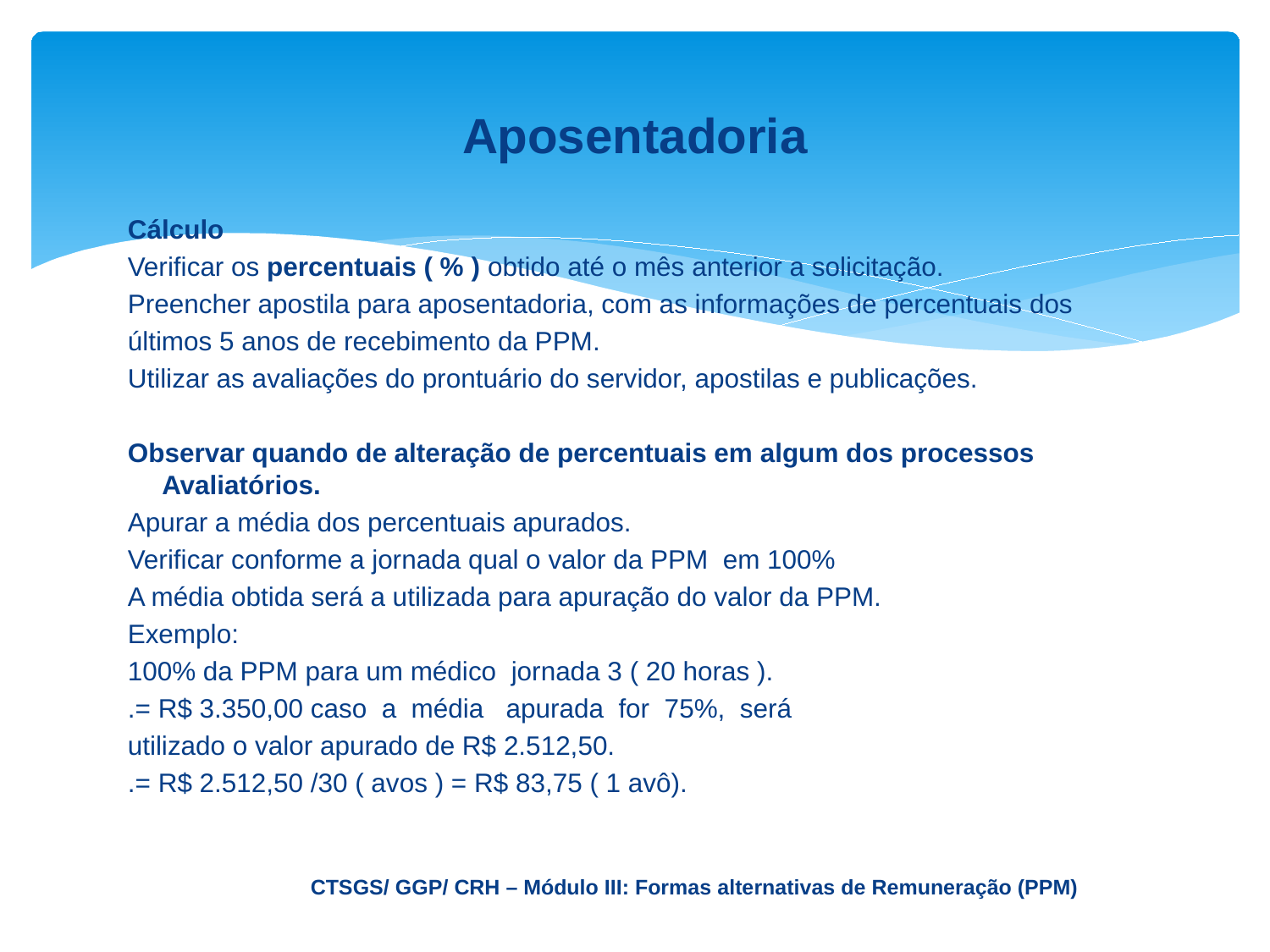

# Aposentadoria
Cálculo
Verificar os percentuais ( % ) obtido até o mês anterior a solicitação.
Preencher apostila para aposentadoria, com as informações de percentuais dos
últimos 5 anos de recebimento da PPM.
Utilizar as avaliações do prontuário do servidor, apostilas e publicações.

Observar quando de alteração de percentuais em algum dos processos Avaliatórios.
Apurar a média dos percentuais apurados.
Verificar conforme a jornada qual o valor da PPM  em 100%
A média obtida será a utilizada para apuração do valor da PPM.
Exemplo:
100% da PPM para um médico  jornada 3 ( 20 horas ).
.= R$ 3.350,00 caso  a  média   apurada  for  75%,  será
utilizado o valor apurado de R$ 2.512,50.
.= R$ 2.512,50 /30 ( avos ) = R$ 83,75 ( 1 avô).
CTSGS/ GGP/ CRH – Módulo III: Formas alternativas de Remuneração (PPM)